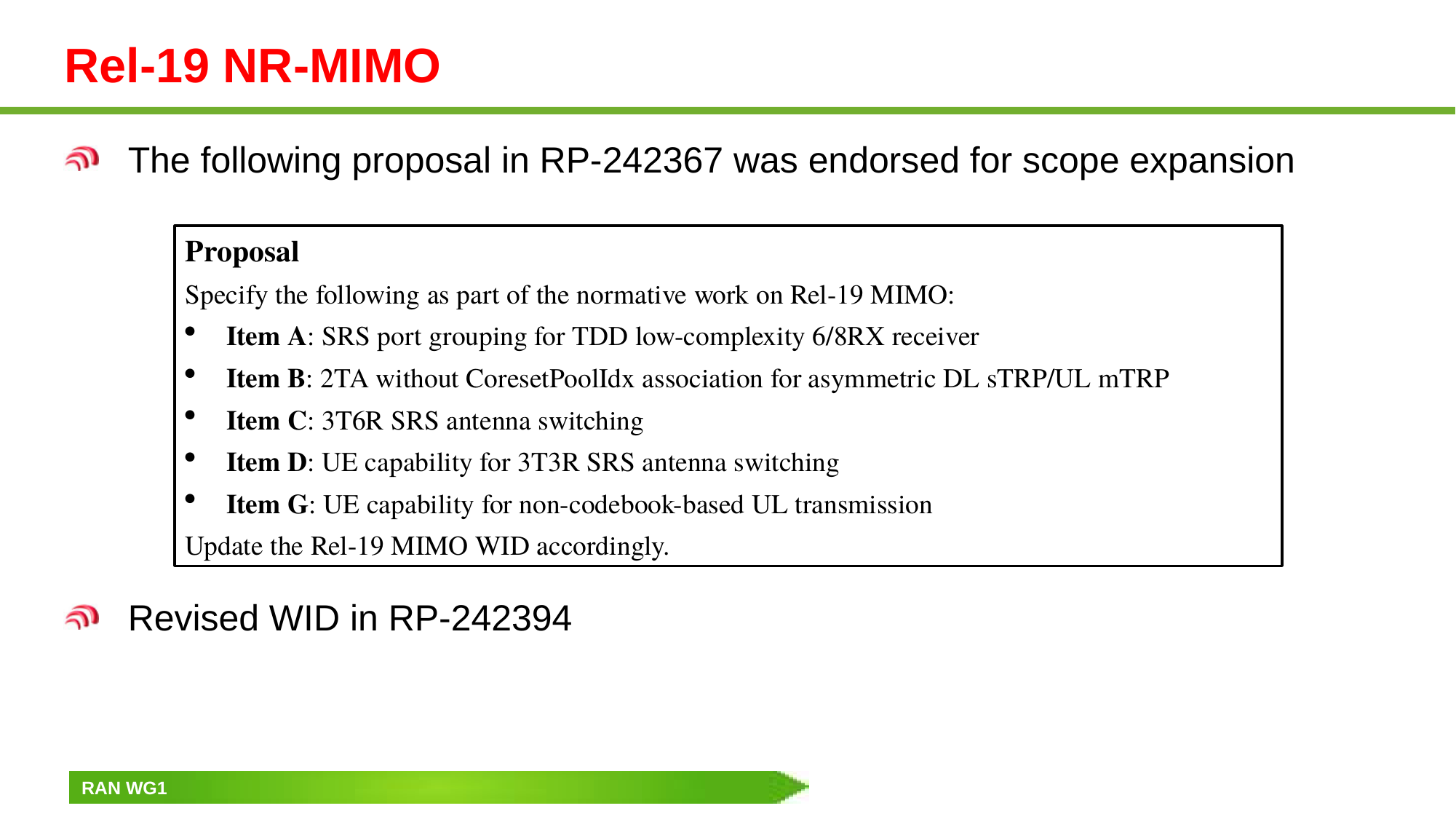

# Rel-19 NR-MIMO
The following proposal in RP-242367 was endorsed for scope expansion

Revised WID in RP-242394
Proposal
Specify the following as part of the normative work on Rel-19 MIMO:
Item A: SRS port grouping for TDD low-complexity 6/8RX receiver
Item B: 2TA without CoresetPoolIdx association for asymmetric DL sTRP/UL mTRP
Item C: 3T6R SRS antenna switching
Item D: UE capability for 3T3R SRS antenna switching
Item G: UE capability for non-codebook-based UL transmission
Update the Rel-19 MIMO WID accordingly.